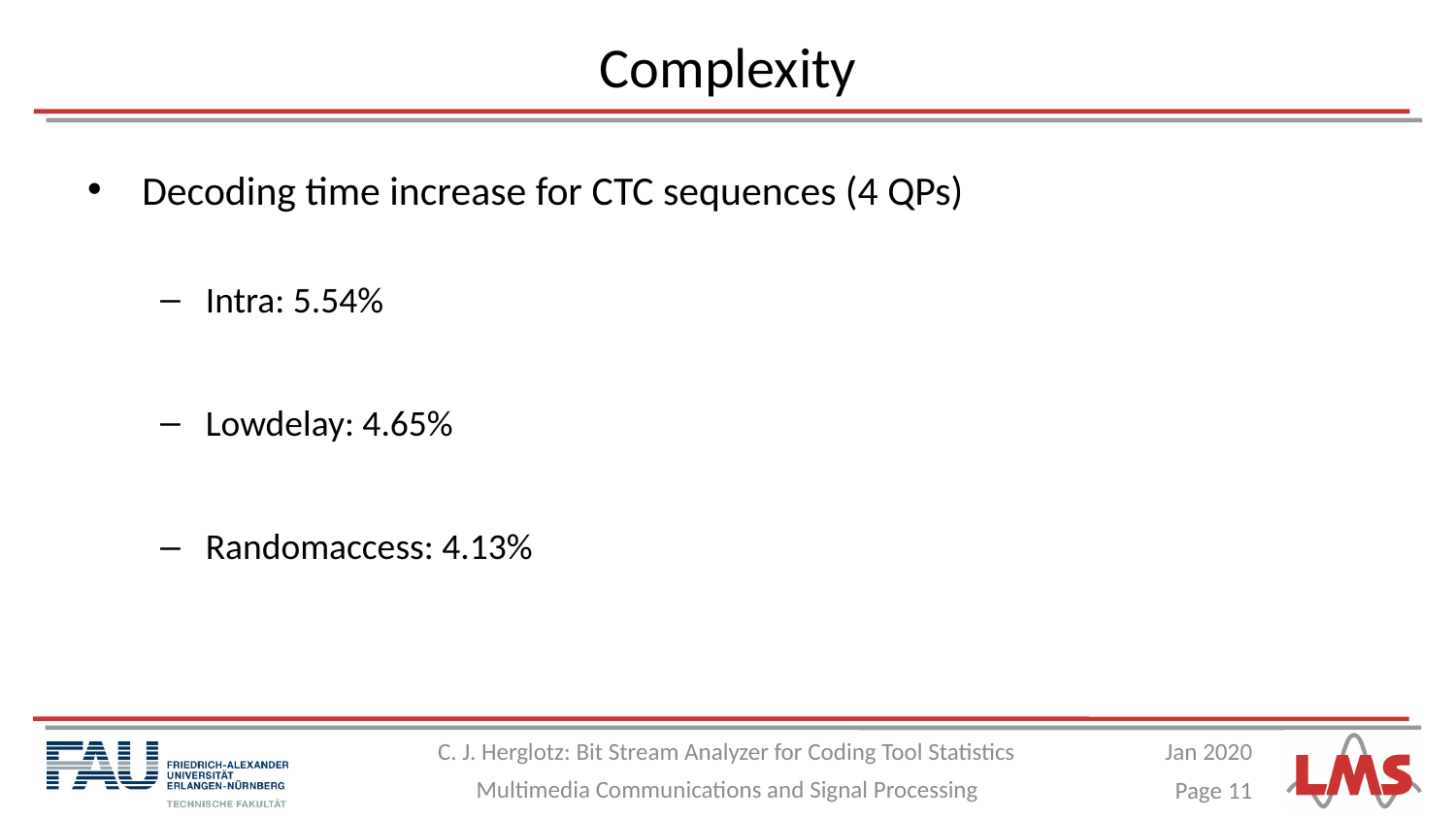

# Complexity
Decoding time increase for CTC sequences (4 QPs)

Intra: 5.54%

Lowdelay: 4.65%

Randomaccess: 4.13%